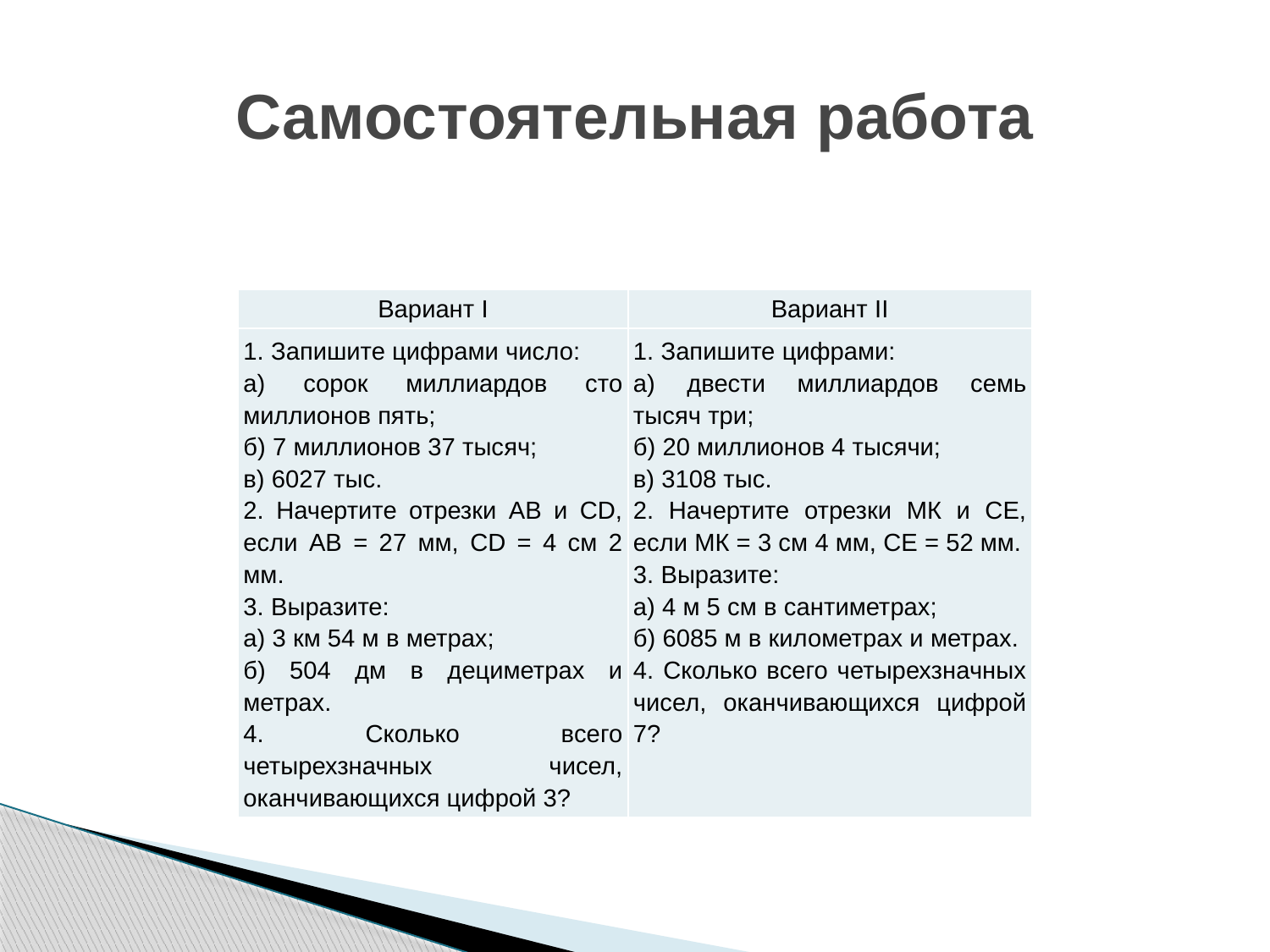

# Самостоятельная работа
| Вариант I | Вариант II |
| --- | --- |
| 1. Запишите цифрами число: а) сорок миллиардов сто миллионов пять; б) 7 миллионов 37 тысяч; в) 6027 тыс. 2. Начертите отрезки АВ и CD, если АВ = 27 мм, СD = 4 см 2 мм. 3. Выразите: а) 3 км 54 м в метрах; б) 504 дм в дециметрах и метрах. 4. Сколько всего четырехзначных чисел, оканчивающихся цифрой 3? | 1. Запишите цифрами: а) двести миллиардов семь тысяч три; б) 20 миллионов 4 тысячи; в) 3108 тыс. 2. Начертите отрезки МК и СЕ, если МК = 3 см 4 мм, СЕ = 52 мм. 3. Выразите: а) 4 м 5 см в сантиметрах; б) 6085 м в километрах и метрах. 4. Сколько всего четырехзначных чисел, оканчивающихся цифрой 7? |